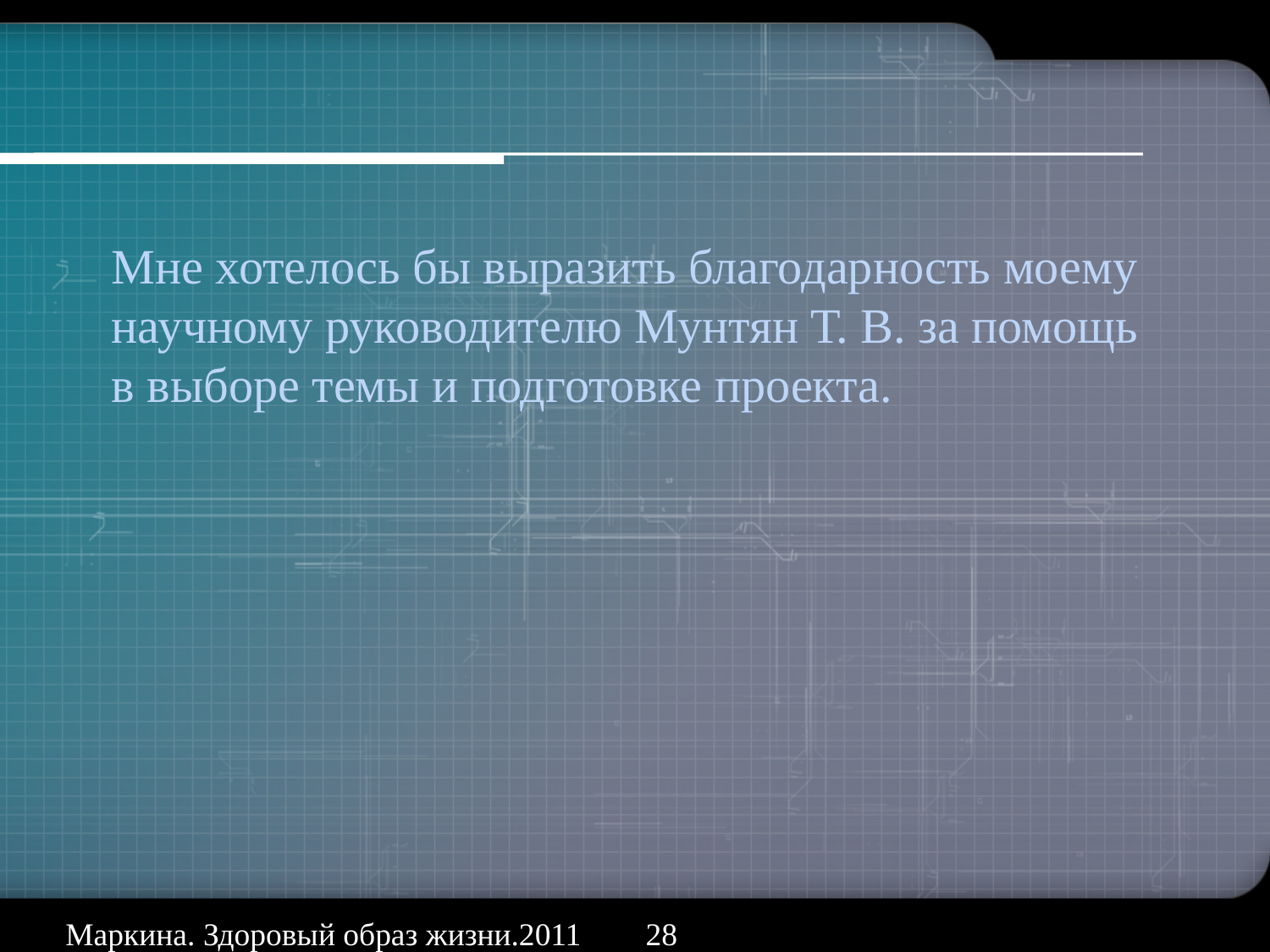

Мне хотелось бы выразить благодарность моему научному руководителю Мунтян Т. В. за помощь в выборе темы и подготовке проекта.
Маркина. Здоровый образ жизни.2011
28